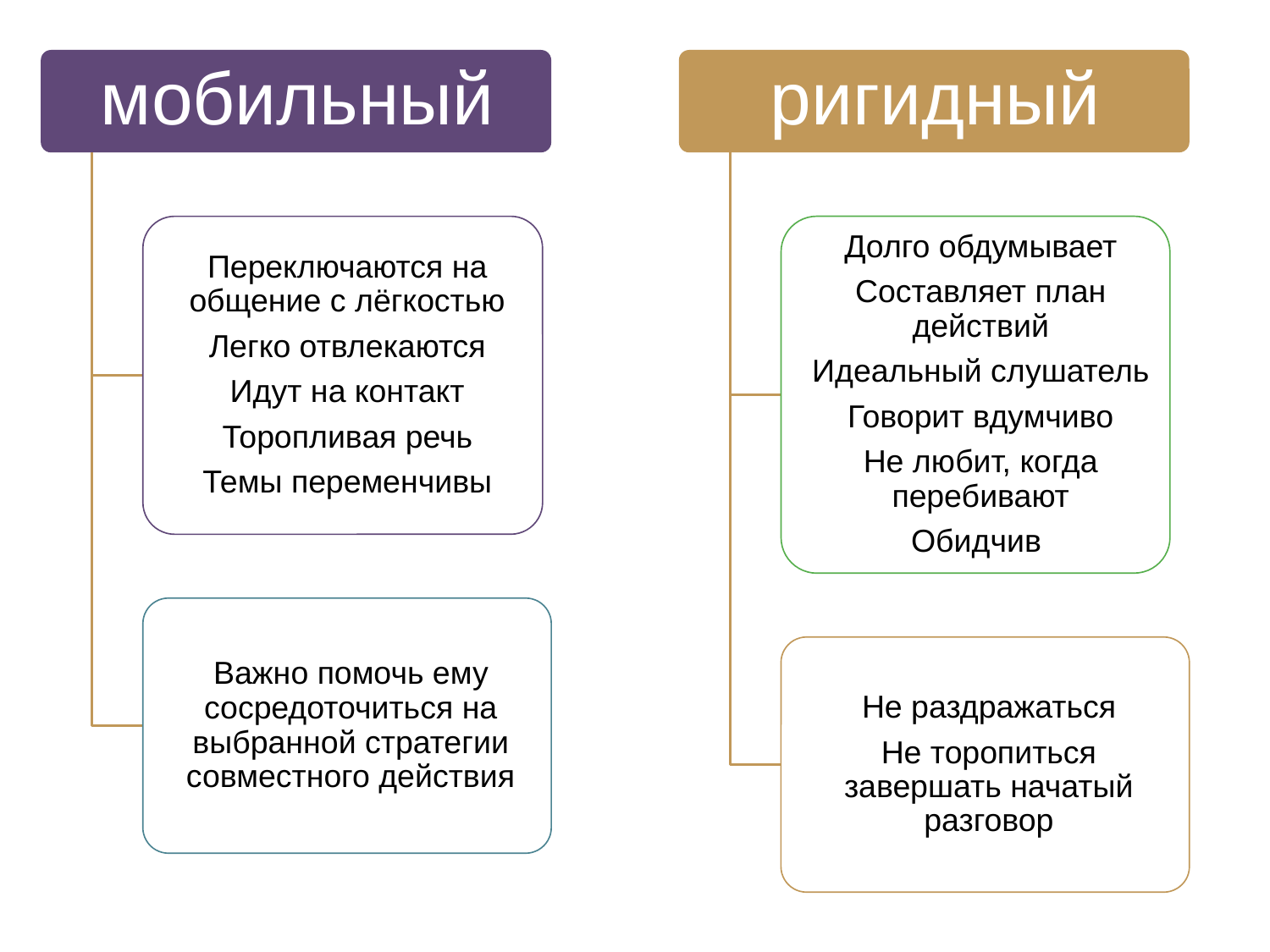

мобильный
Переключаются на общение с лёгкостью
Легко отвлекаются
Идут на контакт
Торопливая речь
Темы переменчивы
Важно помочь ему сосредоточиться на выбранной стратегии совместного действия
ригидный
Долго обдумывает
Составляет план действий
Идеальный слушатель
Говорит вдумчиво
Не любит, когда перебивают
Обидчив
Не раздражаться
Не торопиться завершать начатый разговор